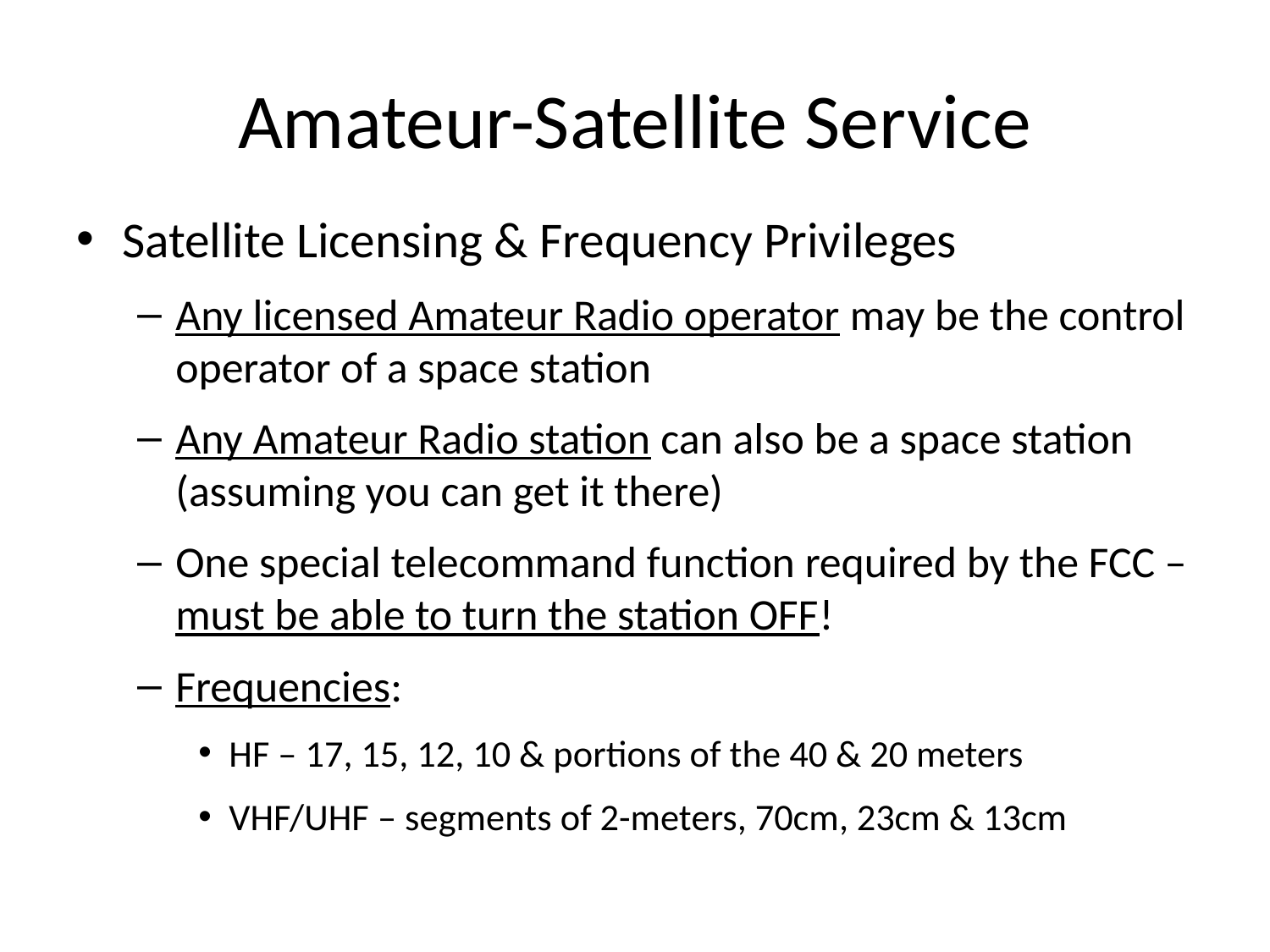

# Amateur-Satellite Service
Satellite Licensing & Frequency Privileges
Any licensed Amateur Radio operator may be the control operator of a space station
Any Amateur Radio station can also be a space station (assuming you can get it there)
One special telecommand function required by the FCC – must be able to turn the station OFF!
Frequencies:
HF – 17, 15, 12, 10 & portions of the 40 & 20 meters
VHF/UHF – segments of 2-meters, 70cm, 23cm & 13cm